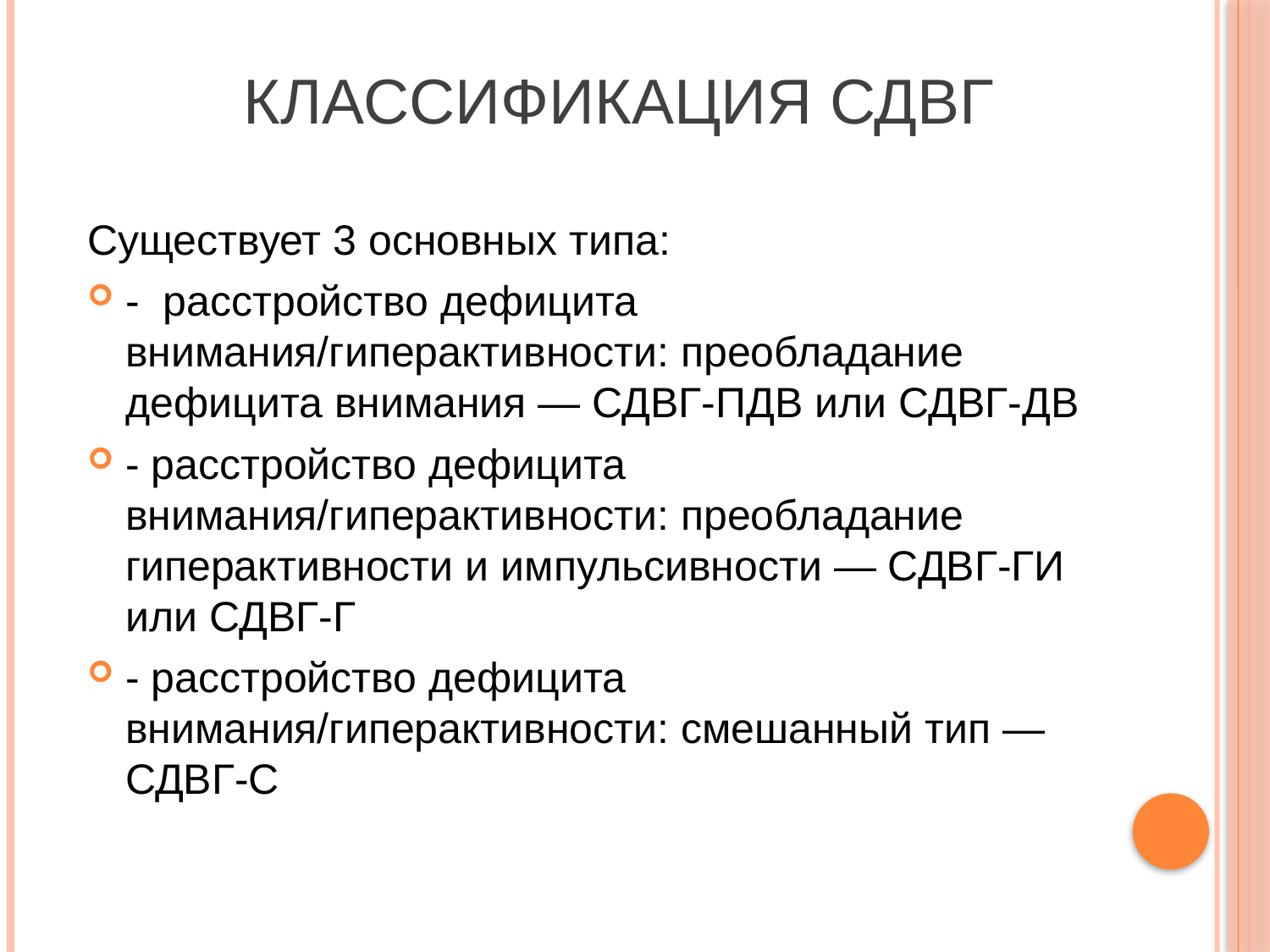

# Классификация СДВГ
Существует 3 основных типа:
-  расстройство дефицита внимания/гиперактивности: преобладание дефицита внимания — СДВГ-ПДВ или СДВГ-ДВ
- расстройство дефицита внимания/гиперактивности: преобладание гиперактивности и импульсивности — СДВГ-ГИ или СДВГ-Г
- расстройство дефицита внимания/гиперактивности: смешанный тип — СДВГ-С